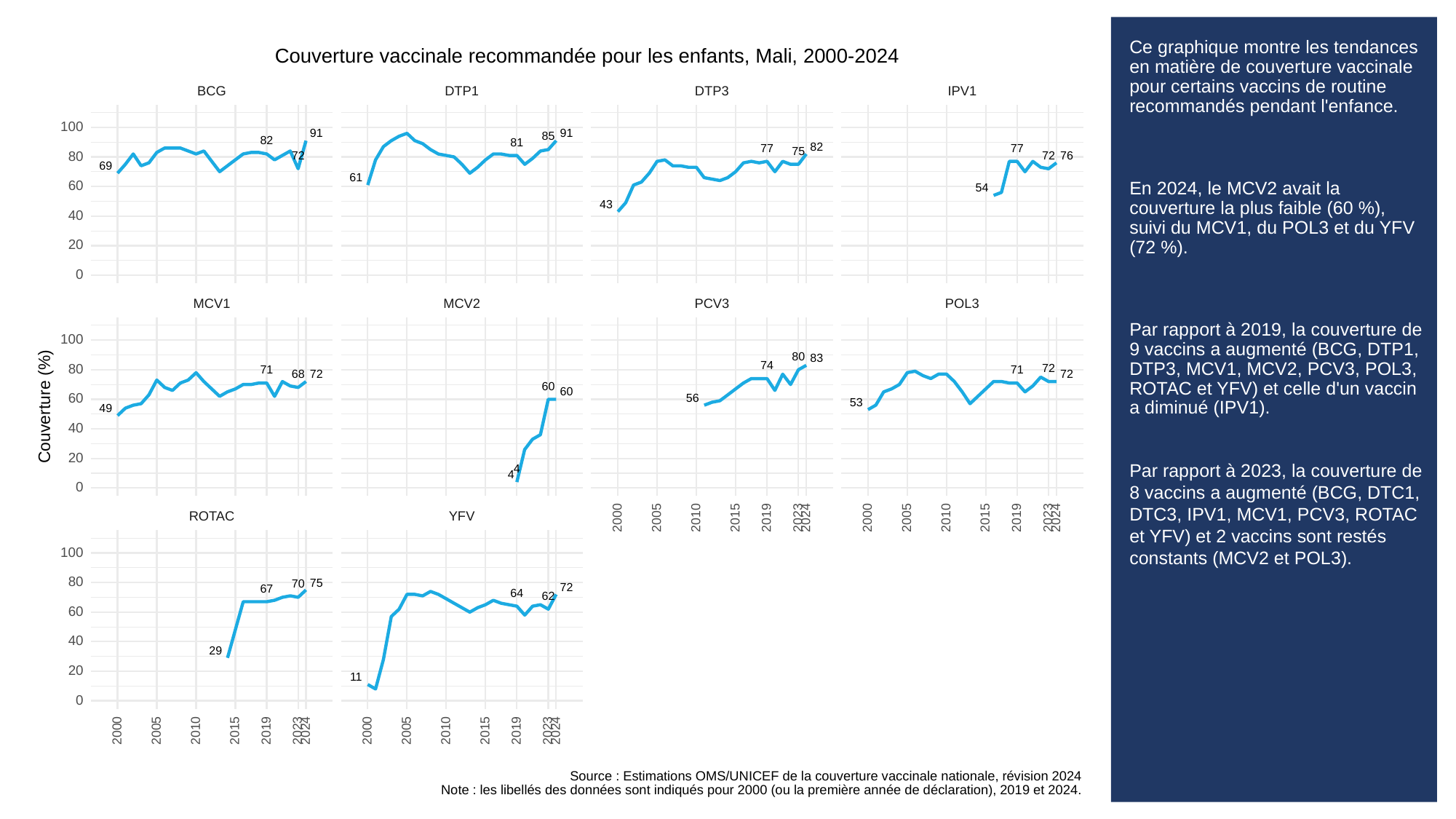

# Ce graphique montre les tendances en matière de couverture vaccinale pour certains vaccins de routine recommandés pendant l'enfance.

En 2024, le MCV2 avait la couverture la plus faible (60 %), suivi du MCV1, du POL3 et du YFV (72 %).

Par rapport à 2019, la couverture de 9 vaccins a augmenté (BCG, DTP1, DTP3, MCV1, MCV2, PCV3, POL3, ROTAC et YFV) et celle d'un vaccin a diminué (IPV1).

Par rapport à 2023, la couverture de 8 vaccins a augmenté (BCG, DTC1, DTC3, IPV1, MCV1, PCV3, ROTAC et YFV) et 2 vaccins sont restés constants (MCV2 et POL3).

Couverture vaccinale recommandée pour les enfants, Mali, 2000-2024
BCG
DTP3
DTP1
IPV1

100

91
91
85

82
81

82
77
77
75
76
80
72
72

69

61
60
54

43

40

20

0

POL3
PCV3
MCV1
MCV2

100

80
83

74
80
72

71
71

68
72
72

60

60
56
60
53
Couverture (%)

49

40

20

4
4

0

ROTAC
YFV
2023
2023
2000
2005
2010
2015
2019
2024
2000
2005
2010
2015
2019
2024

100

80
75
70

72
67
64

62

60

40

29

20

11

0

2023
2023
2000
2005
2010
2015
2019
2024
2000
2005
2010
2015
2019
2024
Source : Estimations OMS/UNICEF de la couverture vaccinale nationale, révision 2024
Note : les libellés des données sont indiqués pour 2000 (ou la première année de déclaration), 2019 et 2024.